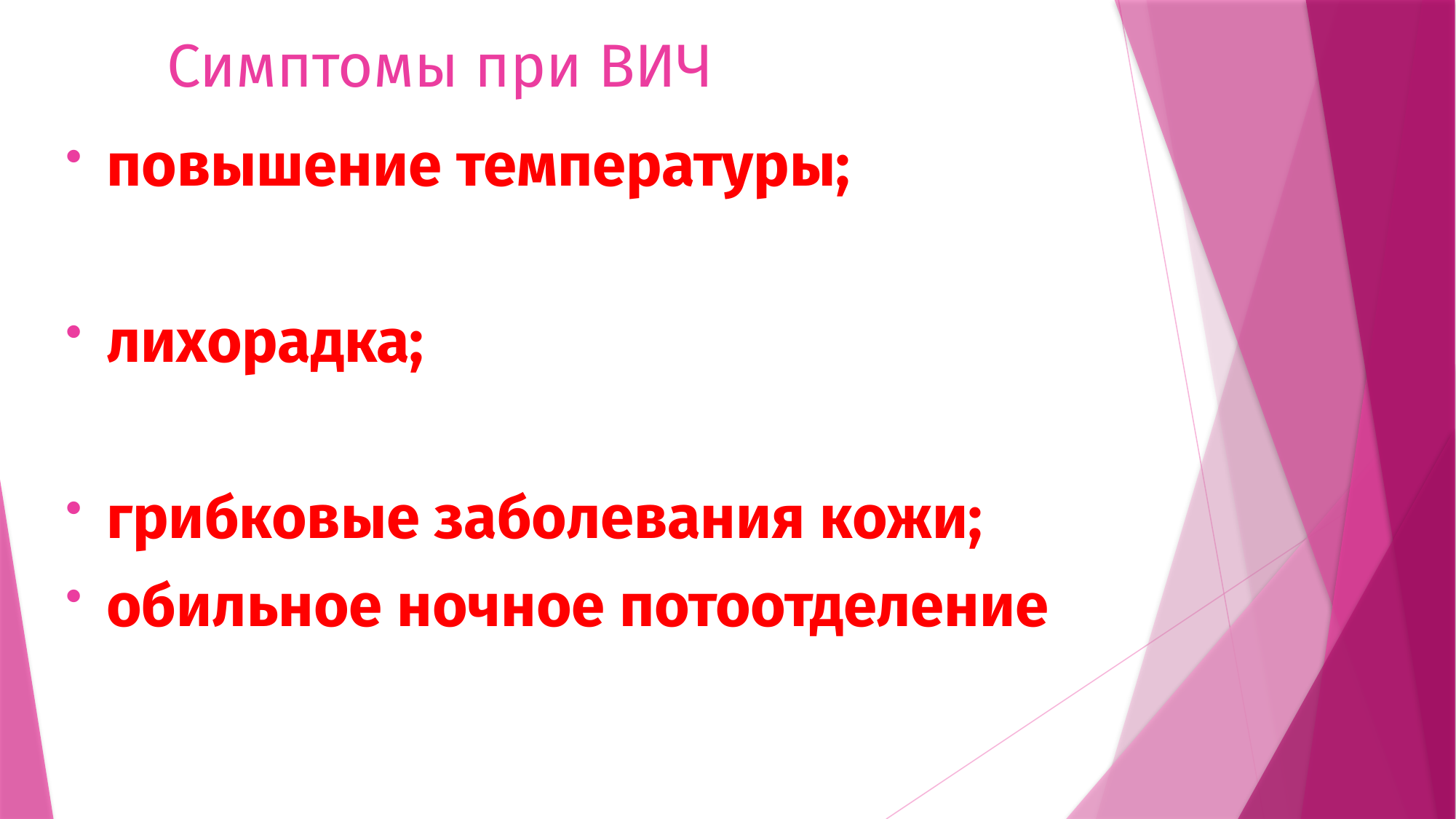

# Симптомы при ВИЧ
повышение температуры;

лихорадка;

грибковые заболевания кожи;
обильное ночное потоотделение